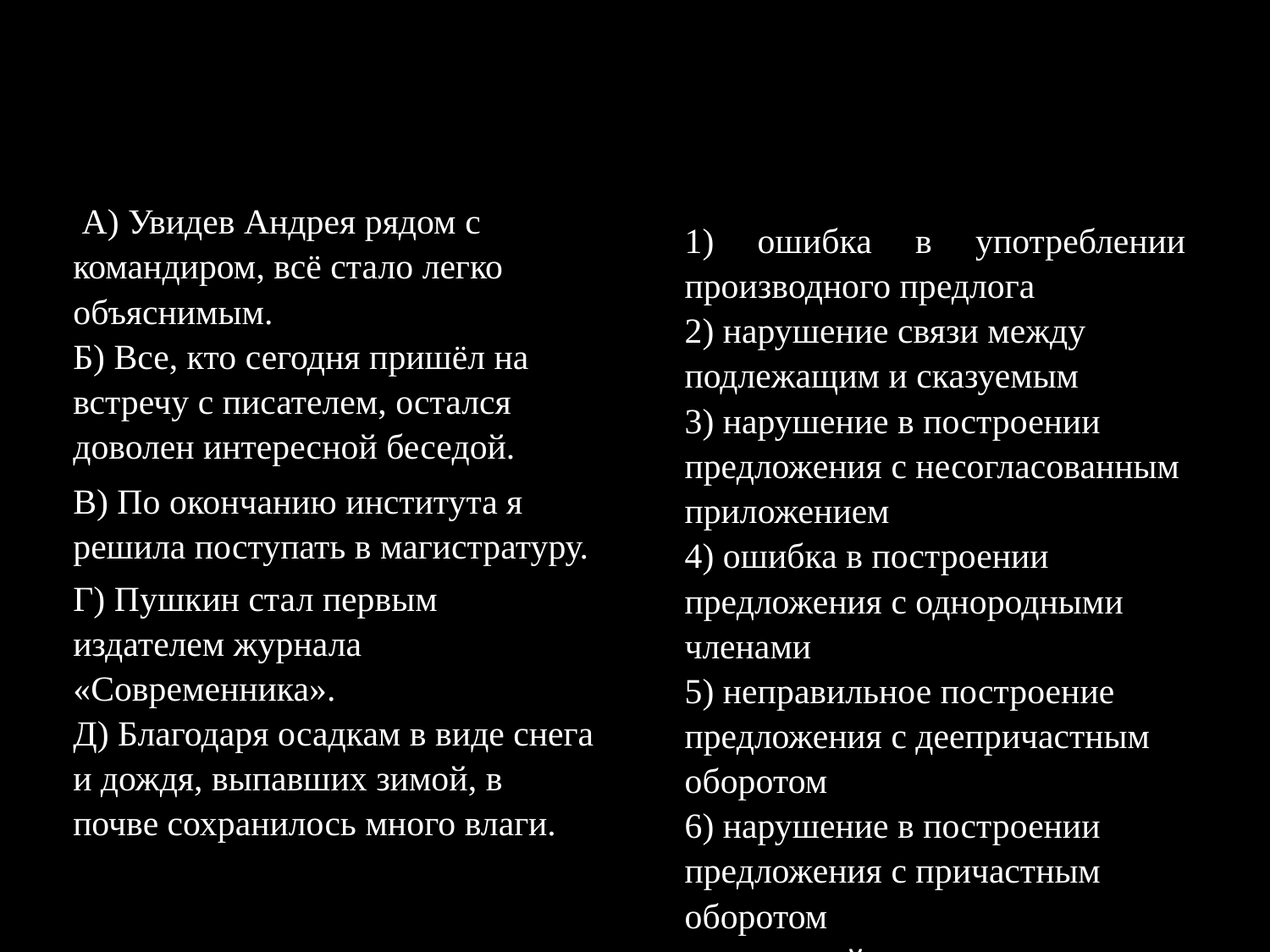

#
| A) Увидев Андрея рядом с командиром, всё стало легко объяснимым. |
| --- |
| Б) Все, кто сегодня пришёл на встречу с писателем, остался доволен интересной беседой. |
| В) По окончанию института я решила поступать в магистратуру. |
| Г) Пушкин стал первым издателем журнала «Современника». |
| Д) Благодаря осадкам в виде снега и дождя, выпавших зимой, в почве сохранилось много влаги. |
|  |
| 1) ошибка в употреблении производного предлога |
| --- |
| 2) нарушение связи между подлежащим и сказуемым |
| 3) нарушение в построении предложения с несогласованным приложением |
| 4) ошибка в построении предложения с однородными членами |
| 5) неправильное построение предложения с деепричастным оборотом |
| 6) нарушение в построении предложения с причастным оборотом с косвенной речью |
| 7)неправильное построение предложения |